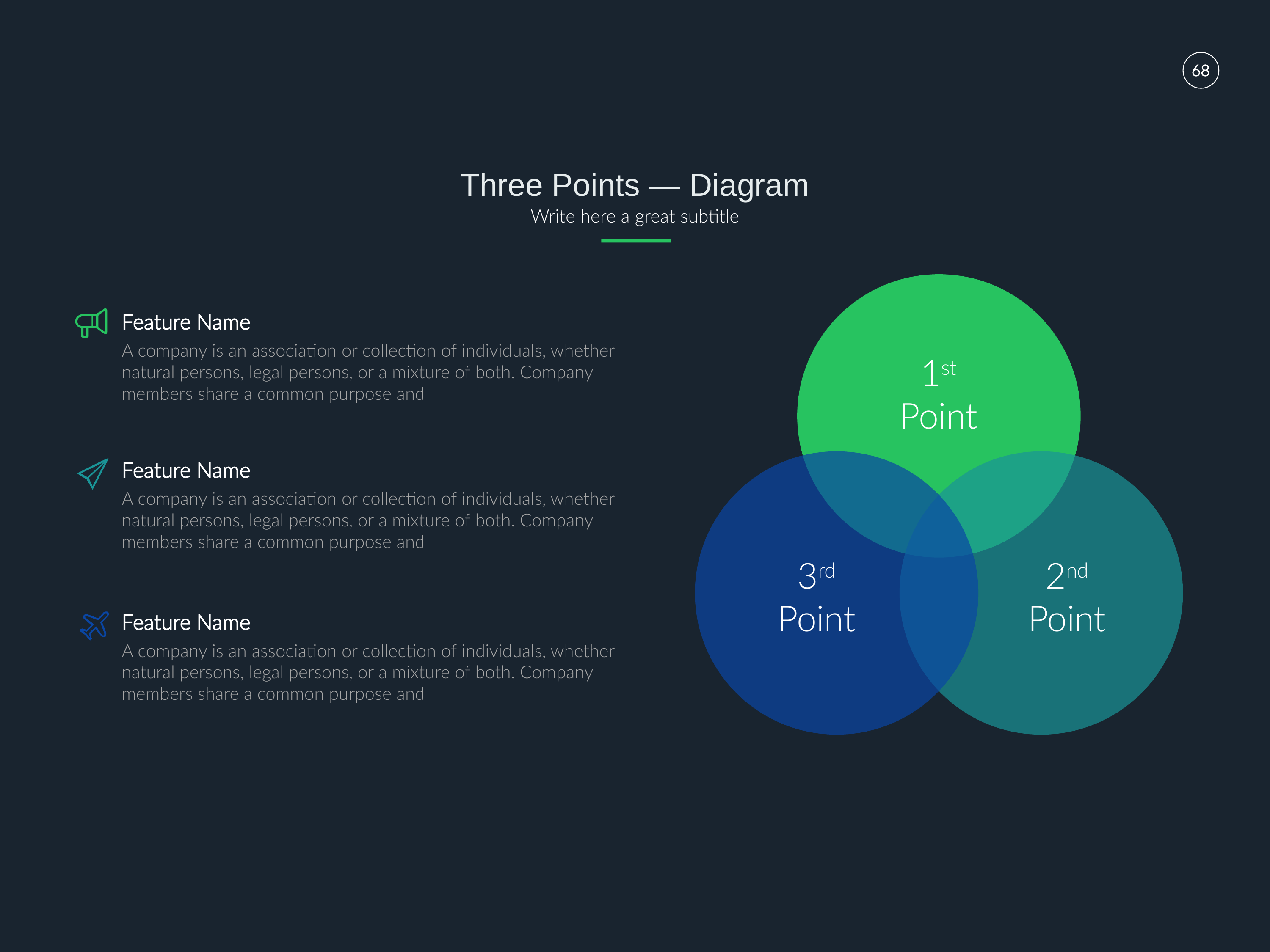

Three Points — Diagram
Write here a great subtitle

1st
Point

3rd
Point
2nd
Point
Feature Name

A company is an association or collection of individuals, whether natural persons, legal persons, or a mixture of both. Company members share a common purpose and
Feature Name

A company is an association or collection of individuals, whether natural persons, legal persons, or a mixture of both. Company members share a common purpose and
Feature Name

A company is an association or collection of individuals, whether natural persons, legal persons, or a mixture of both. Company members share a common purpose and